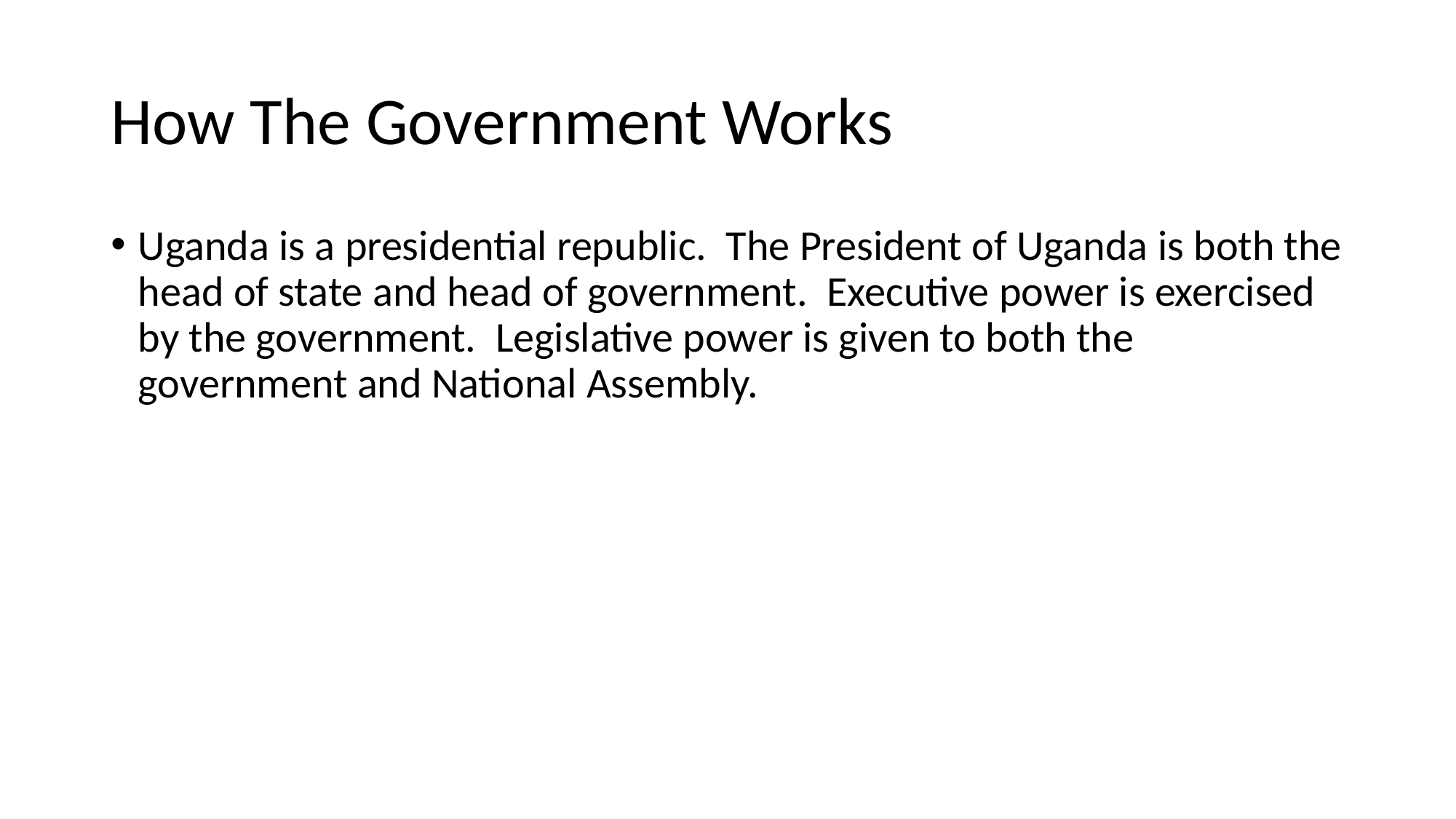

# How The Government Works
Uganda is a presidential republic.  The President of Uganda is both the head of state and head of government.  Executive power is exercised by the government.  Legislative power is given to both the government and National Assembly.